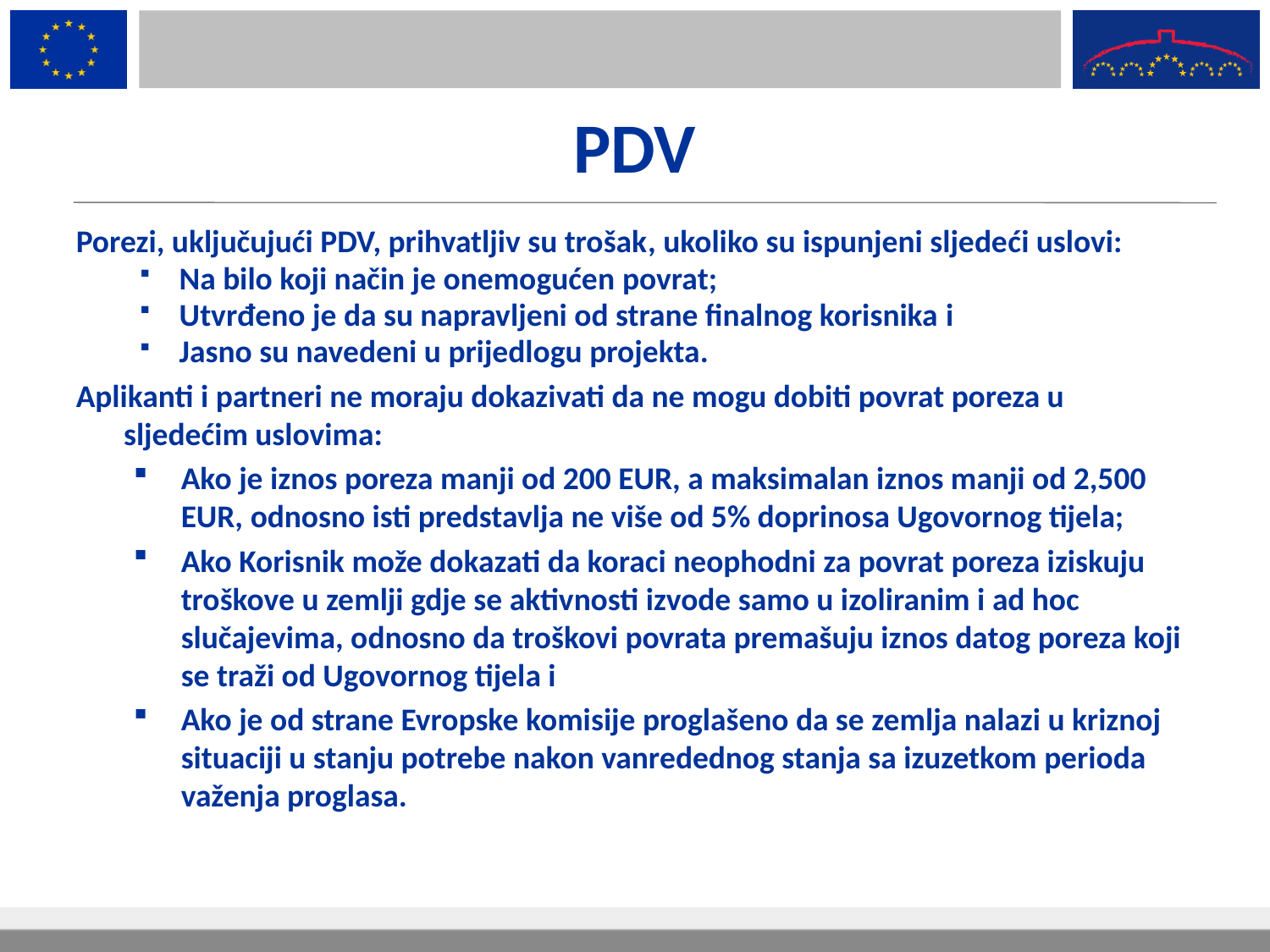

# PDV
Porezi, uključujući PDV, prihvatljiv su trošak, ukoliko su ispunjeni sljedeći uslovi:
Na bilo koji način je onemogućen povrat;
Utvrđeno je da su napravljeni od strane finalnog korisnika i
Jasno su navedeni u prijedlogu projekta.
Aplikanti i partneri ne moraju dokazivati da ne mogu dobiti povrat poreza u sljedećim uslovima:
Ako je iznos poreza manji od 200 EUR, a maksimalan iznos manji od 2,500 EUR, odnosno isti predstavlja ne više od 5% doprinosa Ugovornog tijela;
Ako Korisnik može dokazati da koraci neophodni za povrat poreza iziskuju troškove u zemlji gdje se aktivnosti izvode samo u izoliranim i ad hoc slučajevima, odnosno da troškovi povrata premašuju iznos datog poreza koji se traži od Ugovornog tijela i
Ako je od strane Evropske komisije proglašeno da se zemlja nalazi u kriznoj situaciji u stanju potrebe nakon vanredednog stanja sa izuzetkom perioda važenja proglasa.